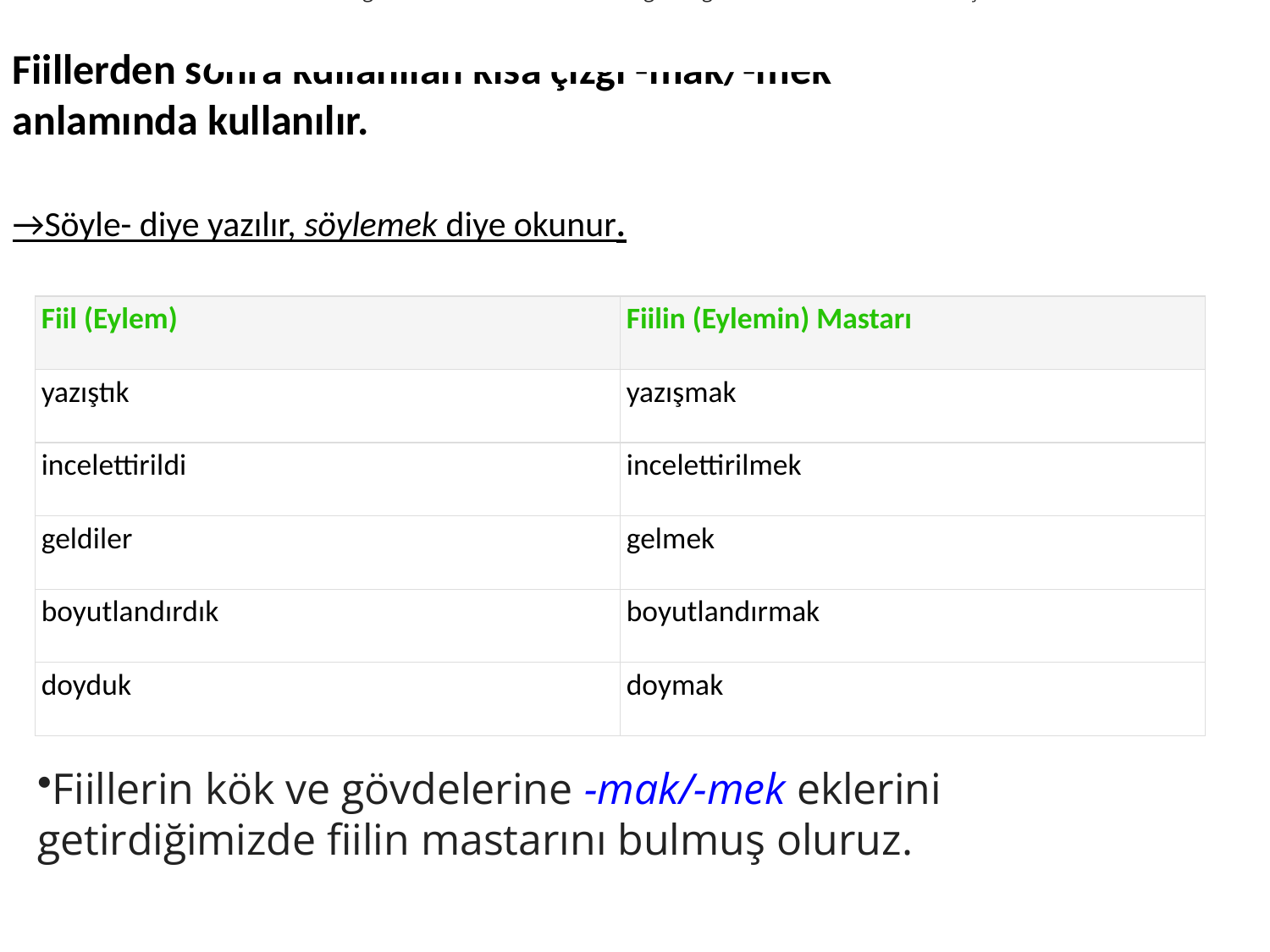

Fiillerin kök ve gövdelerine -mak/-mek eklerini getirdiğimizde fiilin mastarını bulmuş oluruz.

Fiillerden sonra kullanılan kısa çizgi -mak/-mek anlamında kullanılır.

→Söyle- diye yazılır, söylemek diye okunur.
| Fiil (Eylem) | Fiilin (Eylemin) Mastarı |
| --- | --- |
| yazıştık | yazışmak |
| incelettirildi | incelettirilmek |
| geldiler | gelmek |
| boyutlandırdık | boyutlandırmak |
| doyduk | doymak |
Fiillerin kök ve gövdelerine -mak/-mek eklerini getirdiğimizde fiilin mastarını bulmuş oluruz.